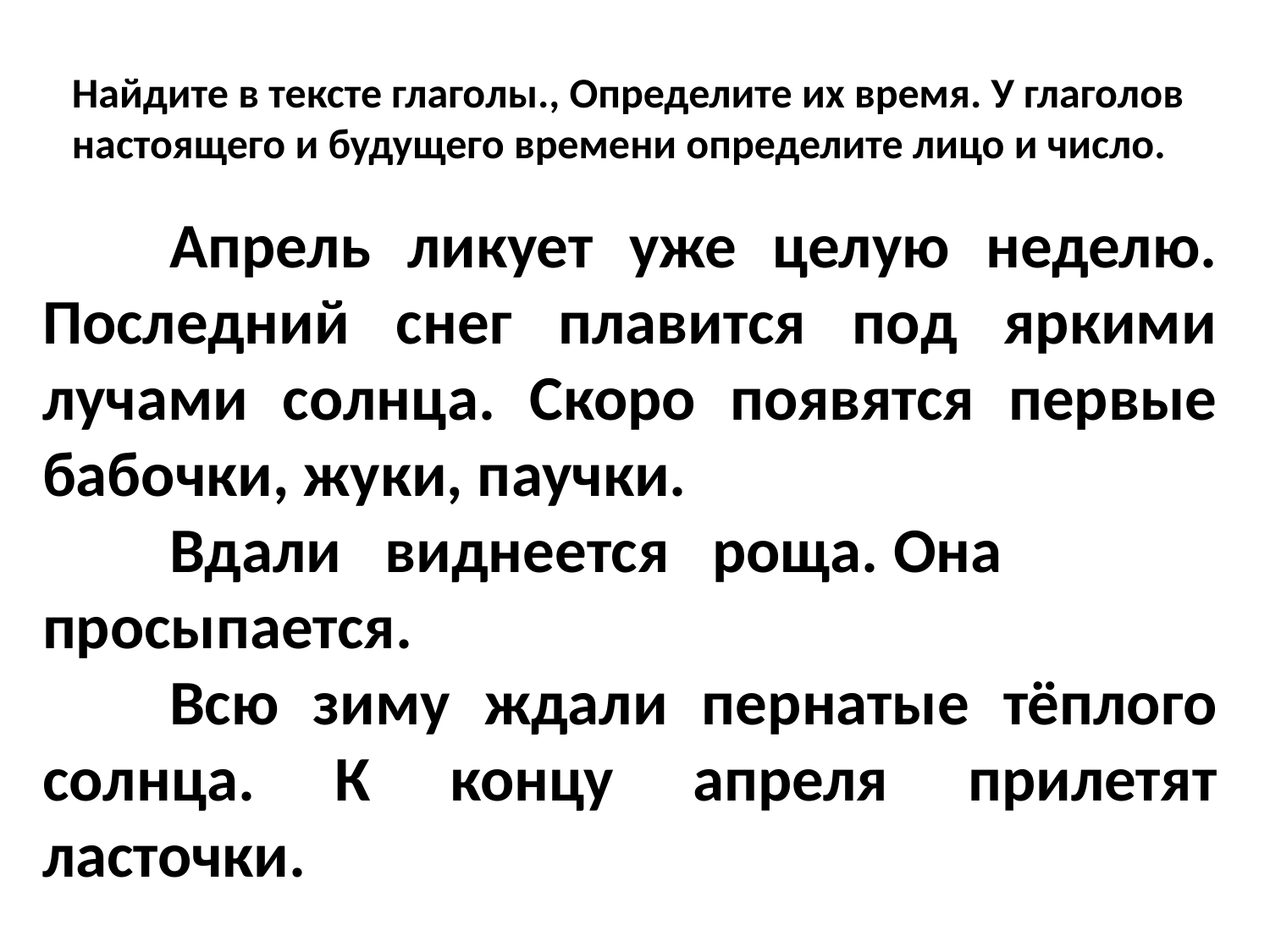

Найдите в тексте глаголы., Определите их время. У глаголов настоящего и будущего времени определите лицо и число.
	Апрель ликует уже целую неделю. Последний снег плавится под яркими лучами солнца. Скоро появятся первые бабочки, жуки, паучки.
	Вдали   виднеется   роща. Она просыпается.
	Всю зиму ждали пернатые тёплого солнца. К концу апреля прилетят ласточки.